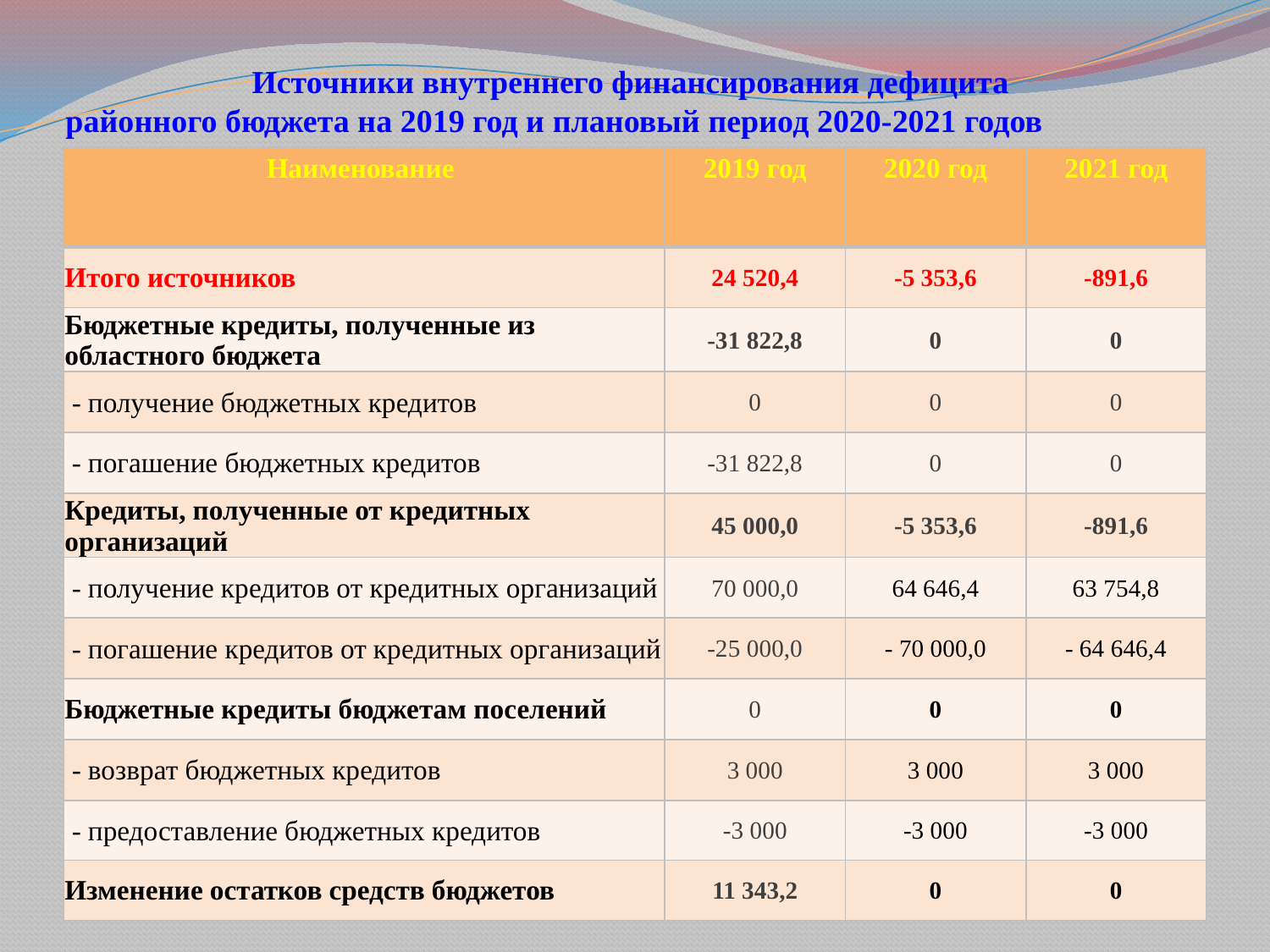

# Источники внутреннего финансирования дефицита районного бюджета на 2019 год и плановый период 2020-2021 годов
| Наименование | 2019 год | 2020 год | 2021 год |
| --- | --- | --- | --- |
| Итого источников | 24 520,4 | -5 353,6 | -891,6 |
| Бюджетные кредиты, полученные из областного бюджета | -31 822,8 | 0 | 0 |
| - получение бюджетных кредитов | 0 | 0 | 0 |
| - погашение бюджетных кредитов | -31 822,8 | 0 | 0 |
| Кредиты, полученные от кредитных организаций | 45 000,0 | -5 353,6 | -891,6 |
| - получение кредитов от кредитных организаций | 70 000,0 | 64 646,4 | 63 754,8 |
| - погашение кредитов от кредитных организаций | -25 000,0 | - 70 000,0 | - 64 646,4 |
| Бюджетные кредиты бюджетам поселений | 0 | 0 | 0 |
| - возврат бюджетных кредитов | 3 000 | 3 000 | 3 000 |
| - предоставление бюджетных кредитов | -3 000 | -3 000 | -3 000 |
| Изменение остатков средств бюджетов | 11 343,2 | 0 | 0 |